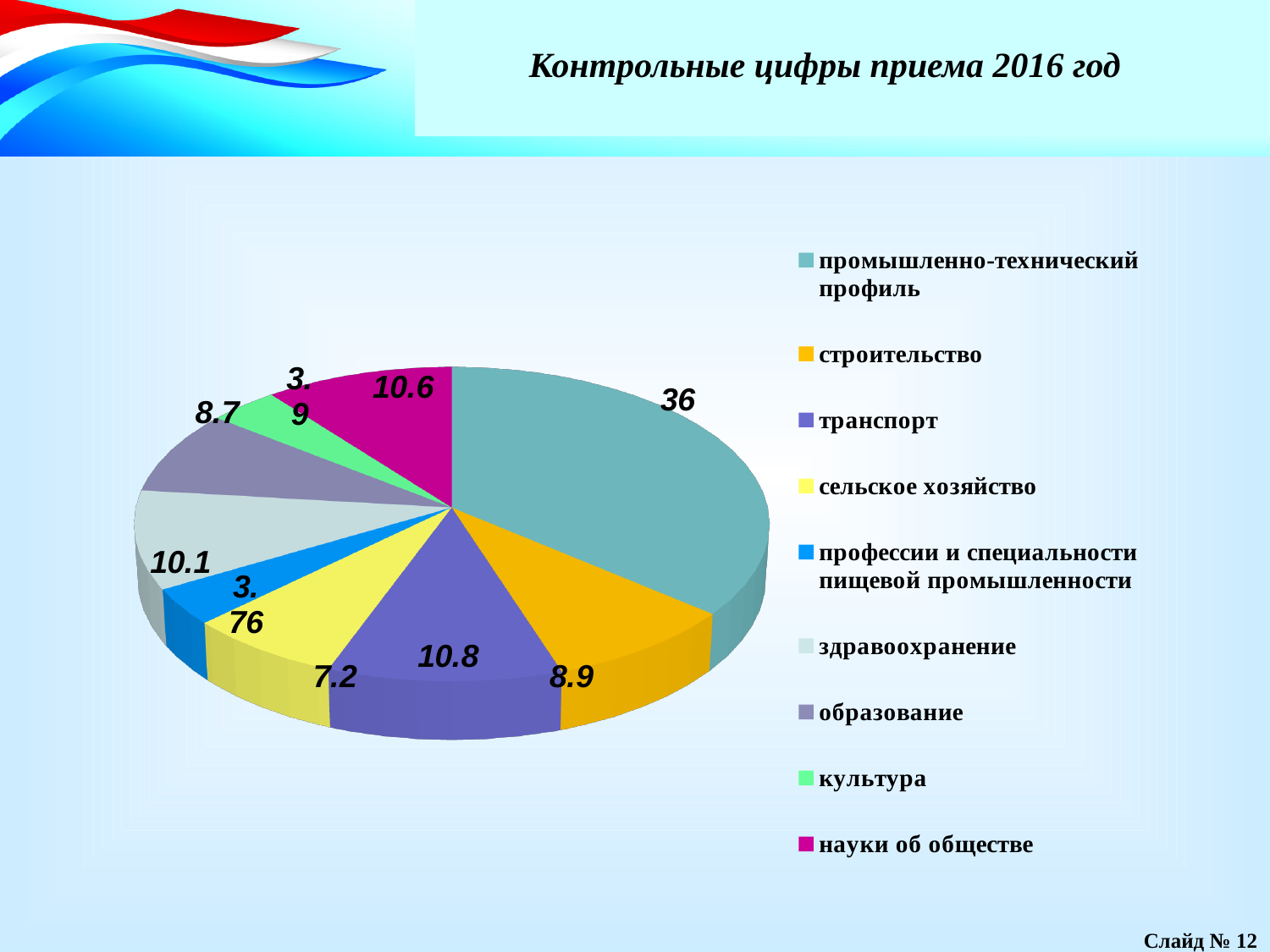

Контрольные цифры приема 2016 год

[unsupported chart]

Слайд № 12